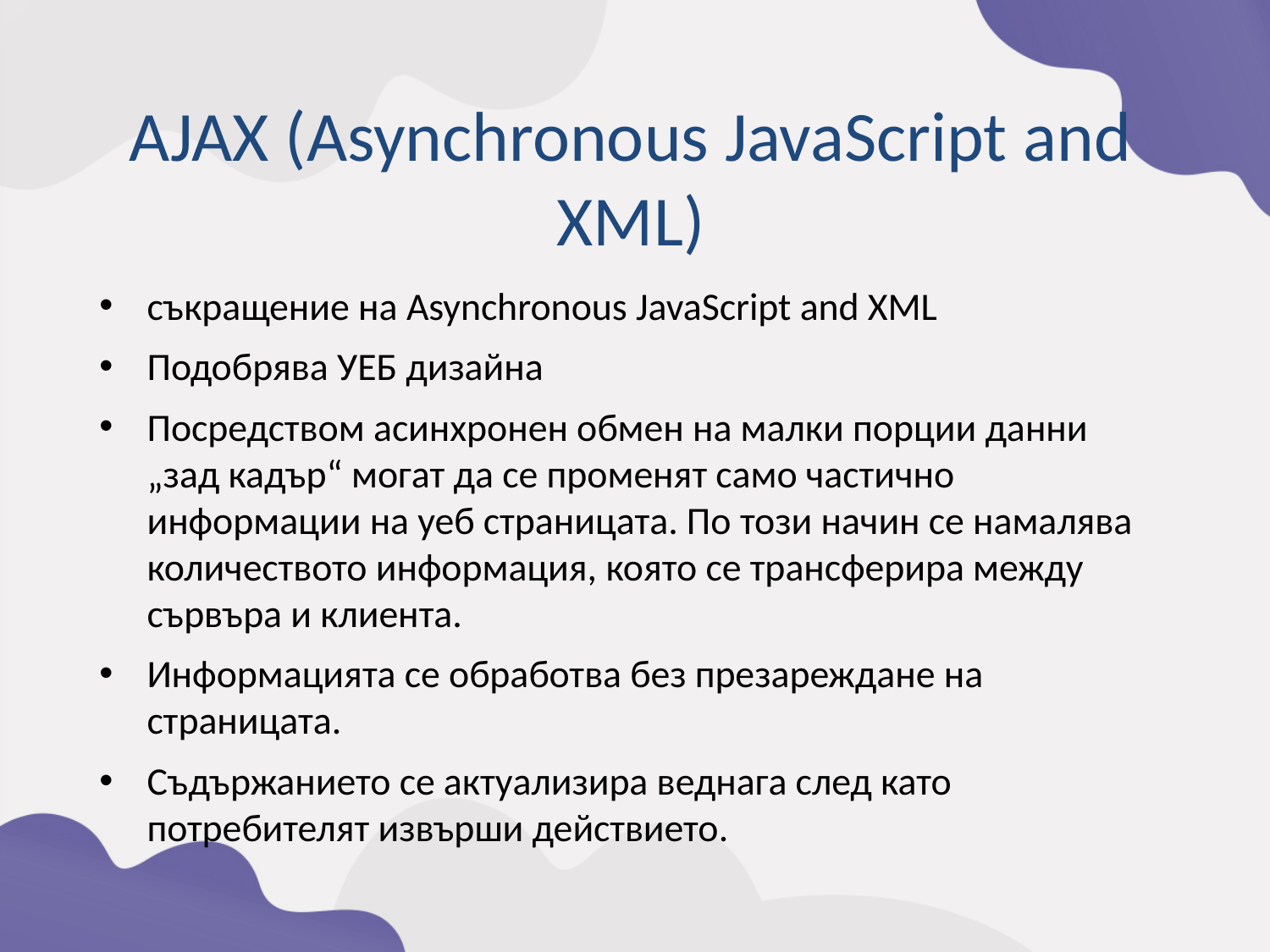

AJAX (Asynchronous JavaScript and XML)
съкращение на Asynchronous JavaScript and XML
Подобрява УЕБ дизайна
Посредством асинхронен обмен на малки порции данни „зад кадър“ могат да се променят само частично информации на уеб страницата. По този начин се намалява количеството информация, която се трансферира между сървъра и клиента.
Информацията се обработва без презареждане на страницата.
Съдържанието се актуализира веднага след като потребителят извърши действието.